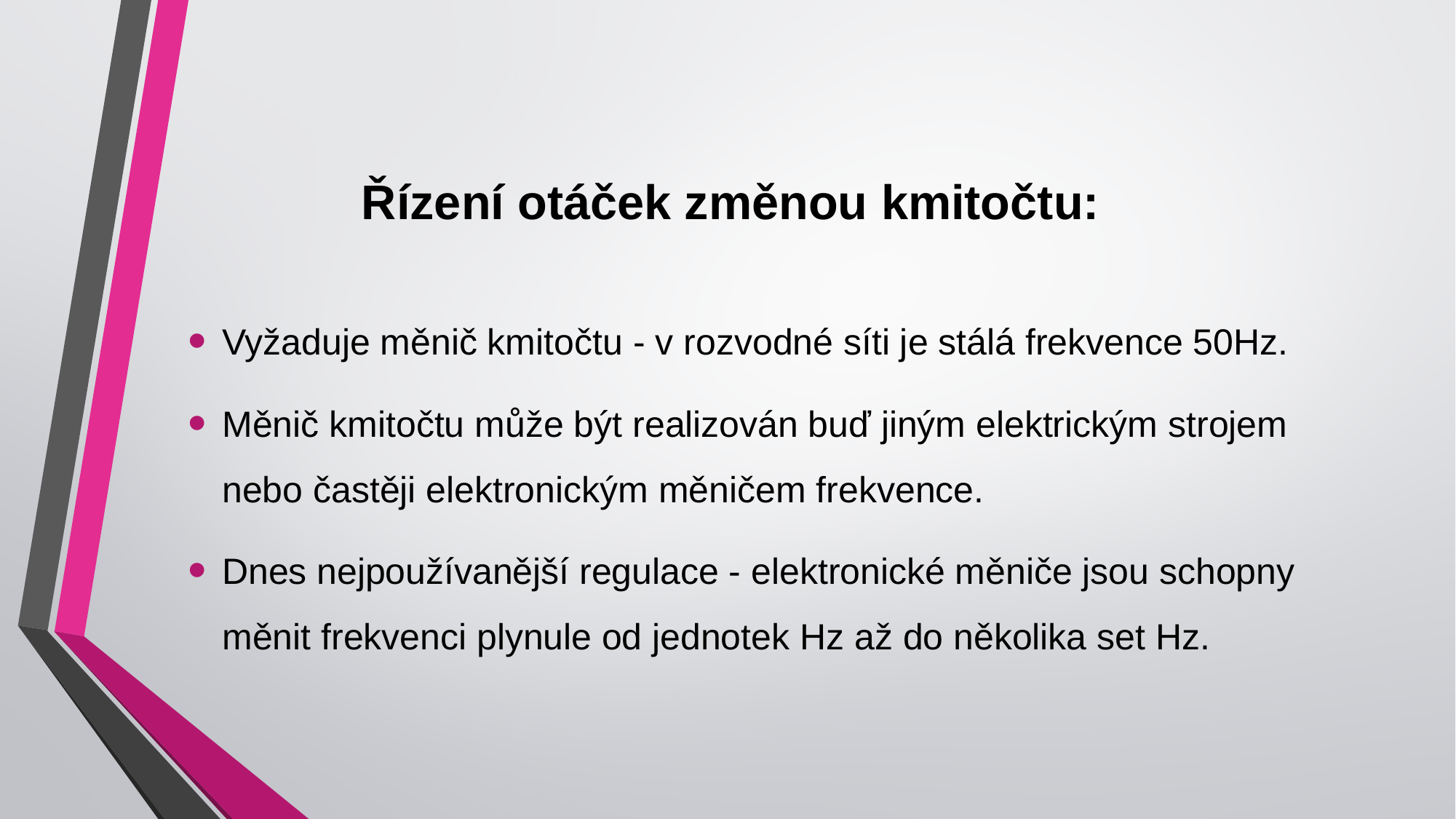

# Řízení otáček změnou kmitočtu:
Vyžaduje měnič kmitočtu - v rozvodné síti je stálá frekvence 50Hz.
Měnič kmitočtu může být realizován buď jiným elektrickým strojem nebo častěji elektronickým měničem frekvence.
Dnes nejpoužívanější regulace - elektronické měniče jsou schopny měnit frekvenci plynule od jednotek Hz až do několika set Hz.